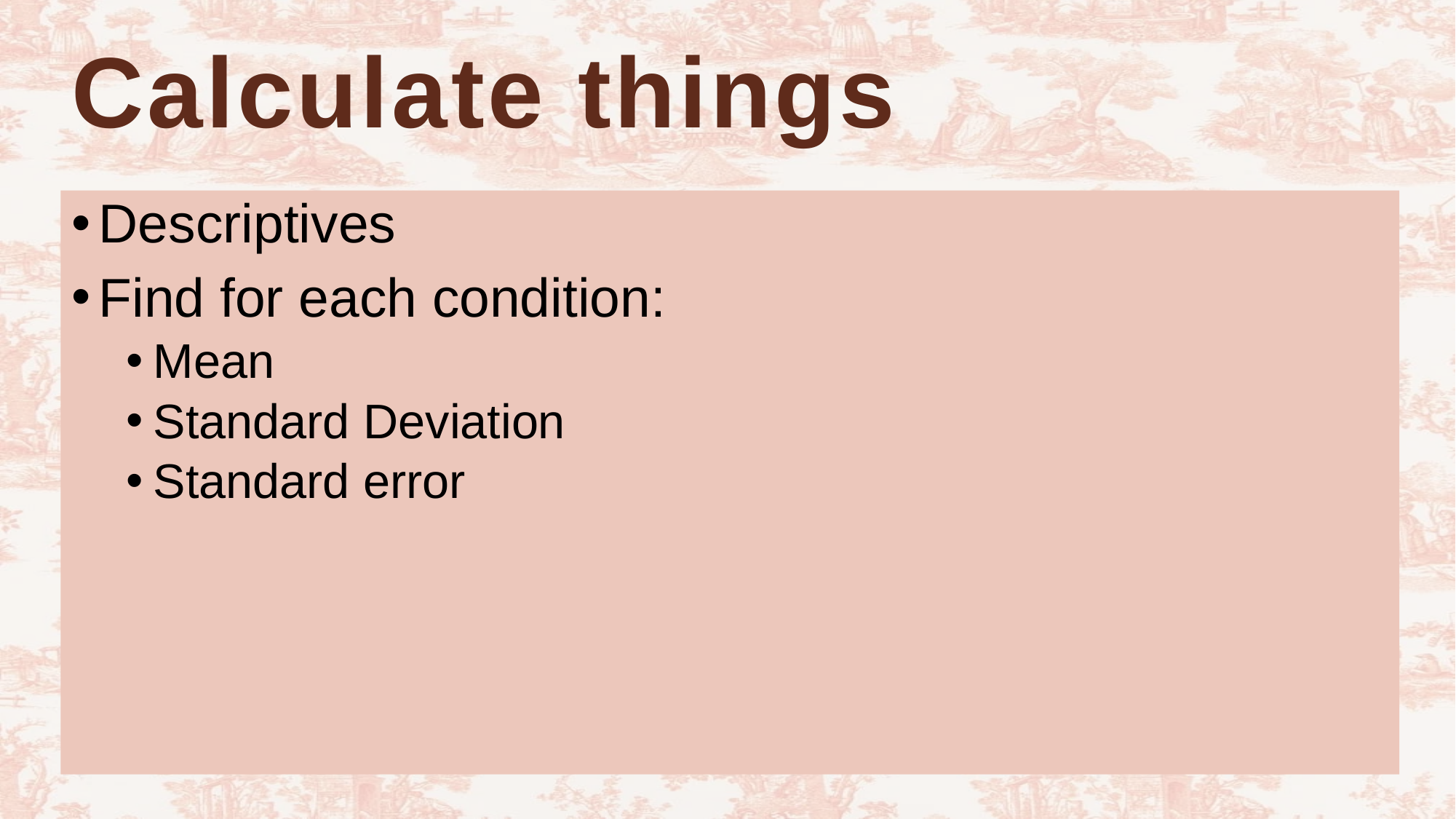

# Calculate things
Descriptives
Find for each condition:
Mean
Standard Deviation
Standard error